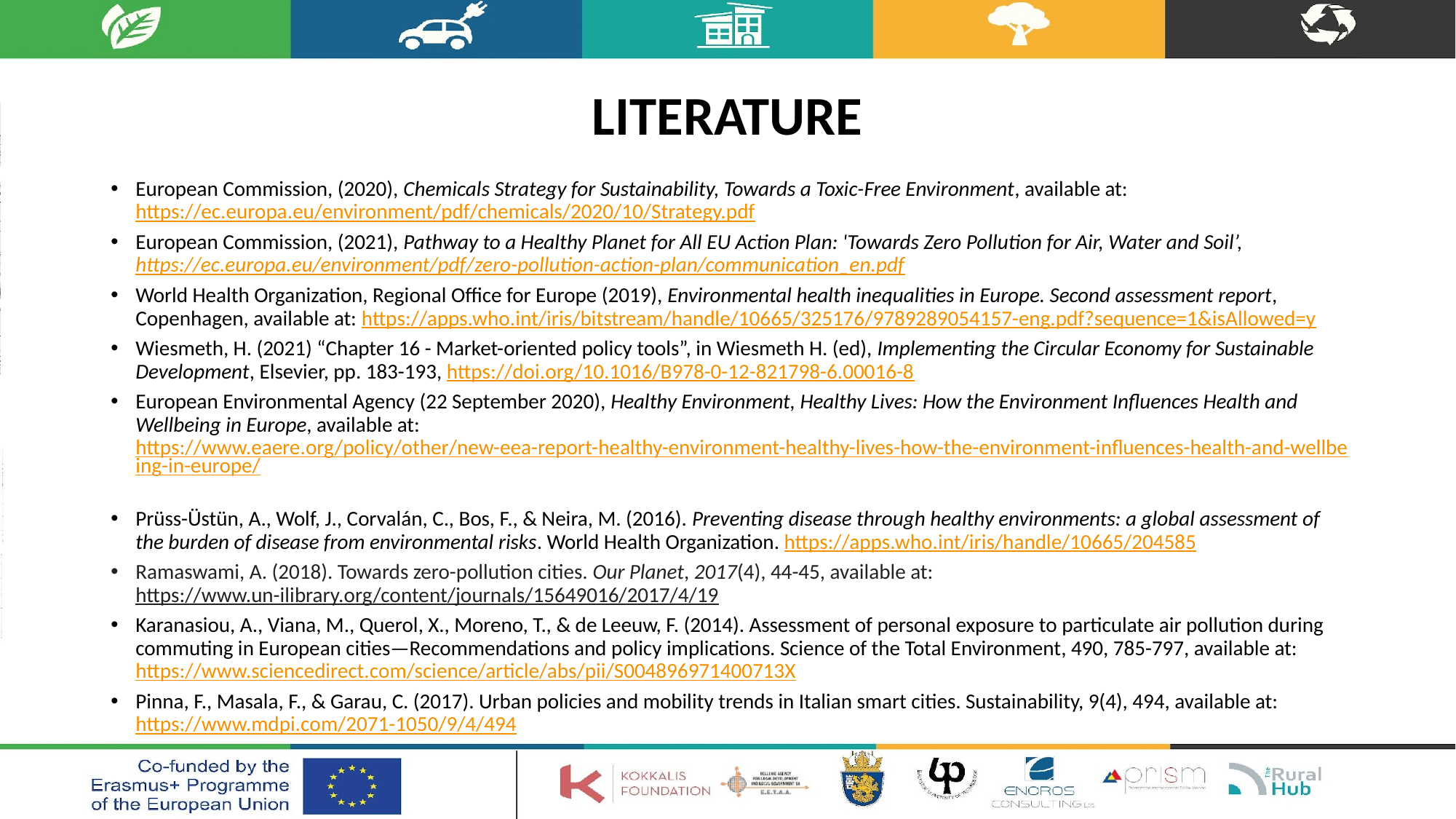

# Literature
European Commission, (2020), Chemicals Strategy for Sustainability, Towards a Toxic-Free Environment, available at: https://ec.europa.eu/environment/pdf/chemicals/2020/10/Strategy.pdf
European Commission, (2021), Pathway to a Healthy Planet for All EU Action Plan: 'Towards Zero Pollution for Air, Water and Soil’, https://ec.europa.eu/environment/pdf/zero-pollution-action-plan/communication_en.pdf
World Health Organization, Regional Office for Europe (2019), Environmental health inequalities in Europe. Second assessment report, Copenhagen, available at: https://apps.who.int/iris/bitstream/handle/10665/325176/9789289054157-eng.pdf?sequence=1&isAllowed=y
Wiesmeth, H. (2021) “Chapter 16 - Market-oriented policy tools”, in Wiesmeth H. (ed), Implementing the Circular Economy for Sustainable Development, Elsevier, pp. 183-193, https://doi.org/10.1016/B978-0-12-821798-6.00016-8
European Environmental Agency (22 September 2020), Healthy Environment, Healthy Lives: How the Environment Influences Health and Wellbeing in Europe, available at: https://www.eaere.org/policy/other/new-eea-report-healthy-environment-healthy-lives-how-the-environment-influences-health-and-wellbeing-in-europe/
Prüss-Üstün, A., Wolf, J., Corvalán, C., Bos, F., & Neira, M. (‎2016)‎. Preventing disease through healthy environments: a global assessment of the burden of disease from environmental risks. World Health Organization. https://apps.who.int/iris/handle/10665/204585
Ramaswami, A. (2018). Towards zero-pollution cities. Our Planet, 2017(4), 44-45, available at: https://www.un-ilibrary.org/content/journals/15649016/2017/4/19
Karanasiou, A., Viana, M., Querol, X., Moreno, T., & de Leeuw, F. (2014). Assessment of personal exposure to particulate air pollution during commuting in European cities—Recommendations and policy implications. Science of the Total Environment, 490, 785-797, available at: https://www.sciencedirect.com/science/article/abs/pii/S004896971400713X
Pinna, F., Masala, F., & Garau, C. (2017). Urban policies and mobility trends in Italian smart cities. Sustainability, 9(4), 494, available at: https://www.mdpi.com/2071-1050/9/4/494